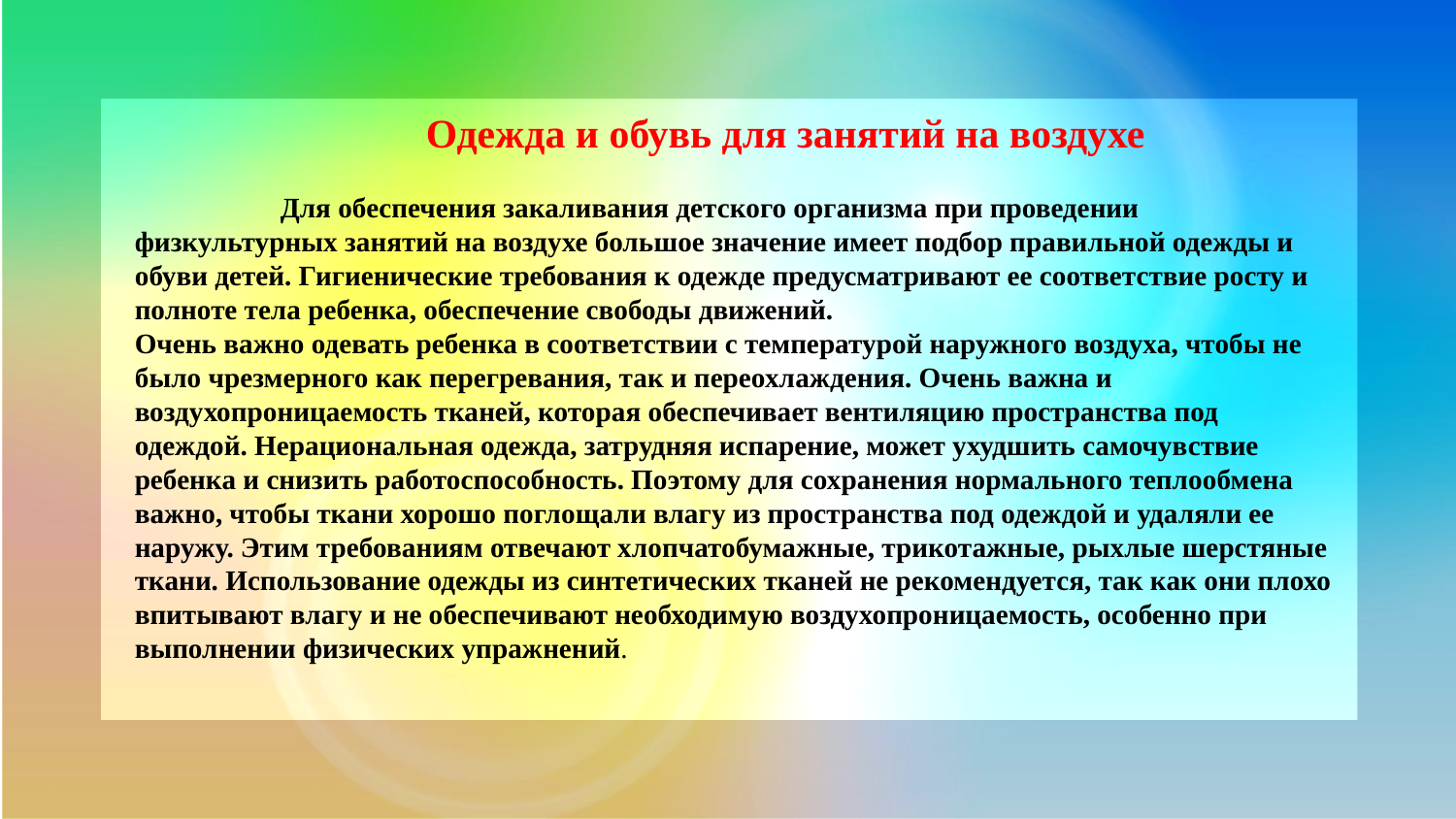

Одежда и обувь для занятий на воздухе

	Для обеспечения закаливания детского организма при проведении физкультурных занятий на воздухе большое значение имеет подбор правильной одежды и обуви детей. Гигиенические требования к одежде предусматривают ее соответствие росту и полноте тела ребенка, обеспечение свободы движений.
Очень важно одевать ребенка в соответствии с температурой наружного воздуха, чтобы не было чрезмерного как перегревания, так и переохлаждения. Очень важна и воздухопроницаемость тканей, которая обеспечивает вентиляцию пространства под одеждой. Нерациональная одежда, затрудняя испарение, может ухудшить самочувствие ребенка и снизить работоспособность. Поэтому для сохранения нормального теплообмена важно, чтобы ткани хорошо поглощали влагу из пространства под одеждой и удаляли ее наружу. Этим требованиям отвечают хлопчатобумажные, трикотажные, рыхлые шерстяные ткани. Использование одежды из синтетических тканей не рекомендуется, так как они плохо впитывают влагу и не обеспечивают необходимую воздухопроницаемость, особенно при выполнении физических упражнений.